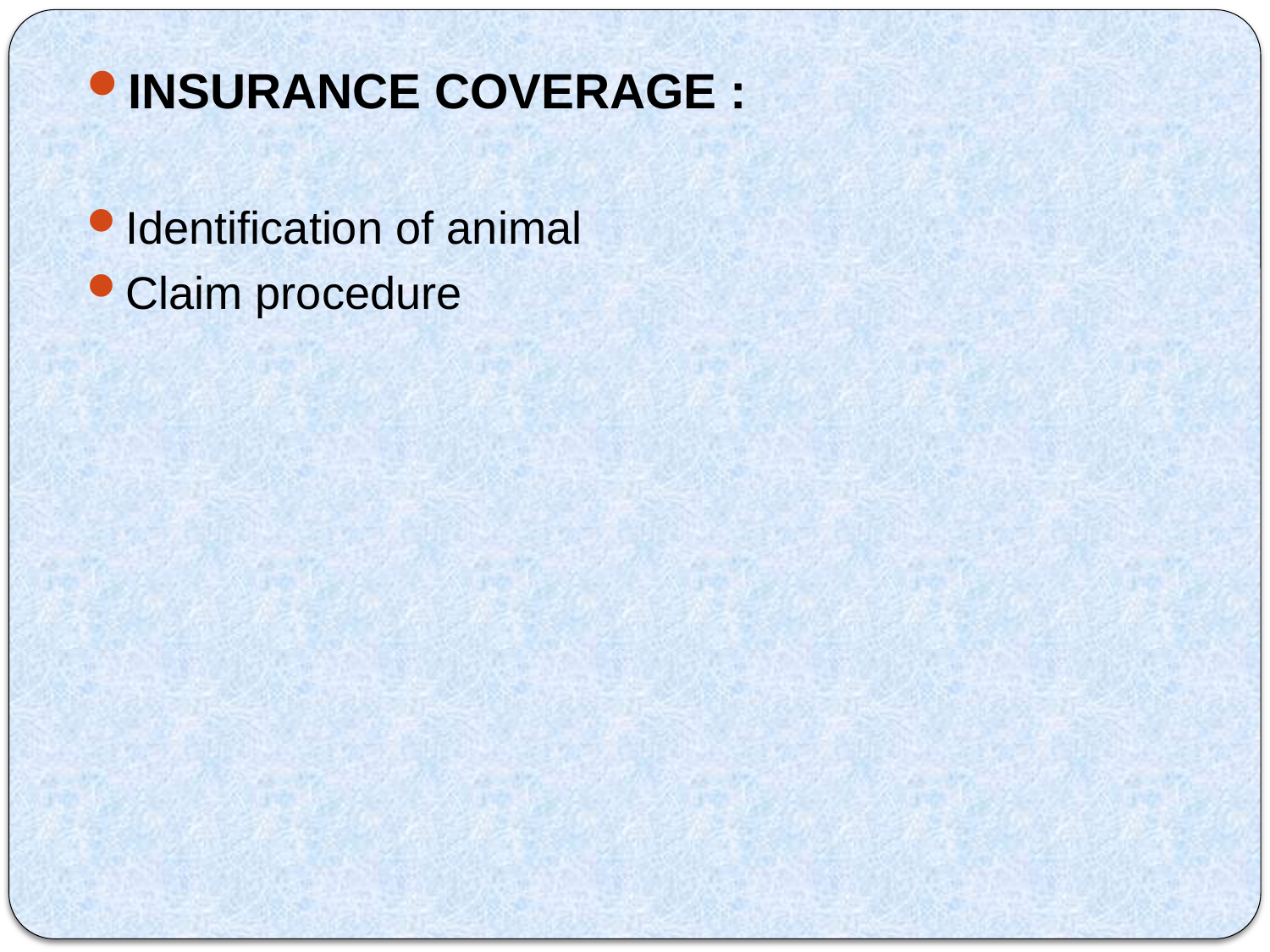

INSURANCE COVERAGE :

Identification of animal
Claim procedure